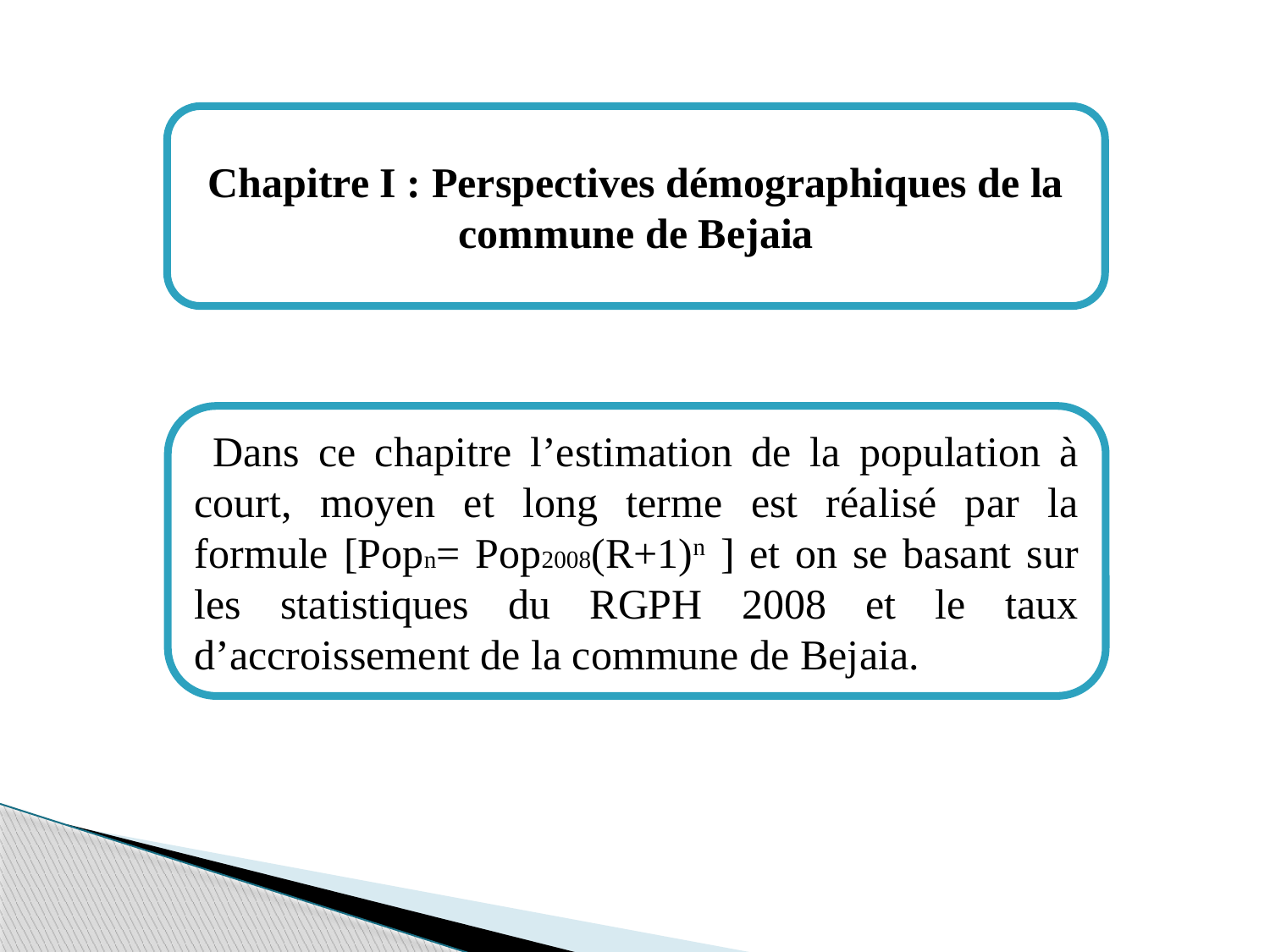

Chapitre I : Perspectives démographiques de la commune de Bejaia
 Dans ce chapitre l’estimation de la population à court, moyen et long terme est réalisé par la formule [Popn= Pop2008(R+1)n ] et on se basant sur les statistiques du RGPH 2008 et le taux d’accroissement de la commune de Bejaia.